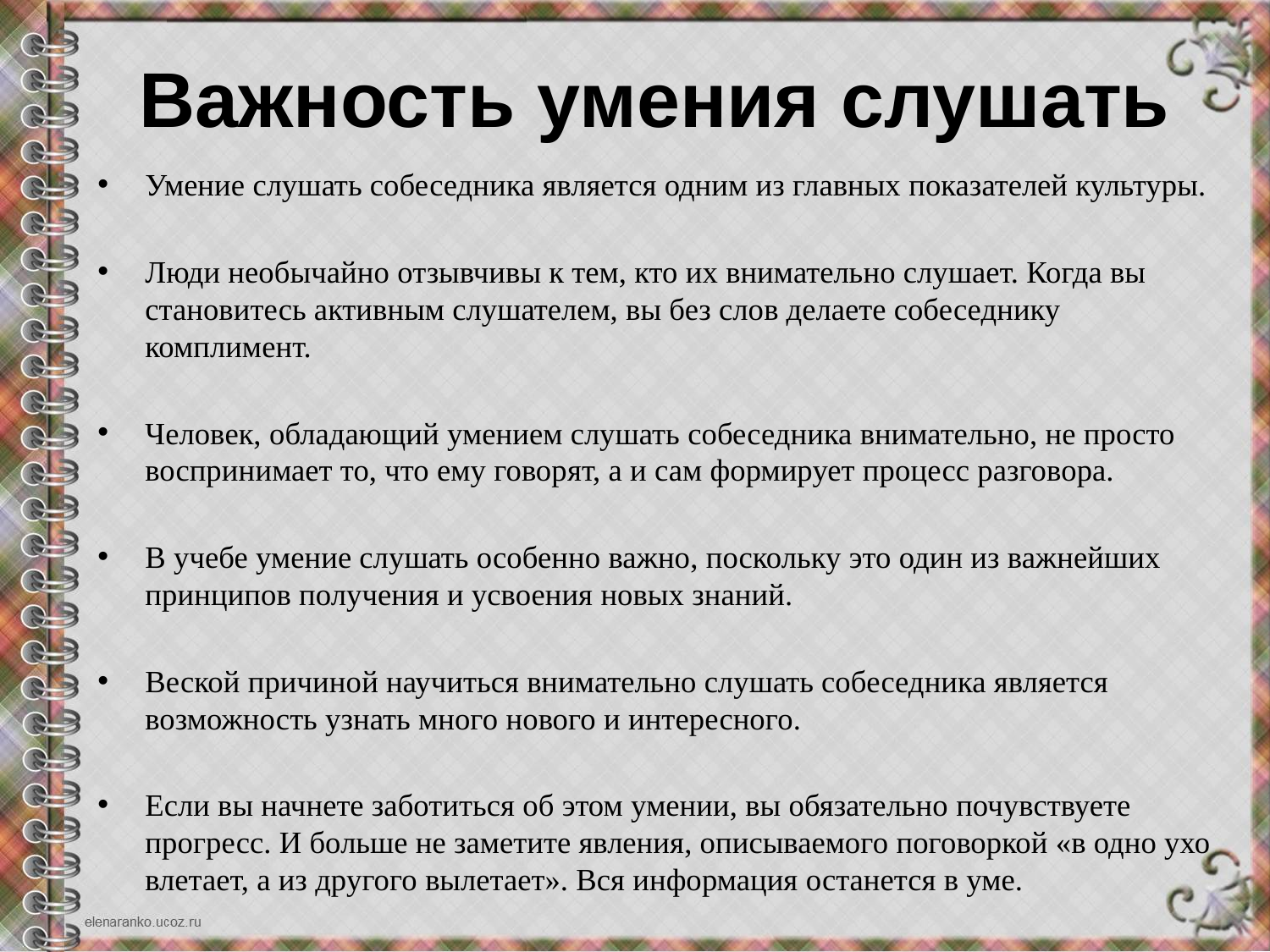

# Важность умения слушать
Умение слушать собеседника является одним из главных показателей культуры.

Люди необычайно отзывчивы к тем, кто их внимательно слушает. Когда вы становитесь активным слушателем, вы без слов делаете собеседнику комплимент.

Человек, обладающий умением слушать собеседника внимательно, не просто воспринимает то, что ему говорят, а и сам формирует процесс разговора.

В учебе умение слушать особенно важно, поскольку это один из важнейших принципов получения и усвоения новых знаний.

Веской причиной научиться внимательно слушать собеседника является возможность узнать много нового и интересного.

Если вы начнете заботиться об этом умении, вы обязательно почувствуете прогресс. И больше не заметите явления, описываемого поговоркой «в одно ухо влетает, а из другого вылетает». Вся информация останется в уме.